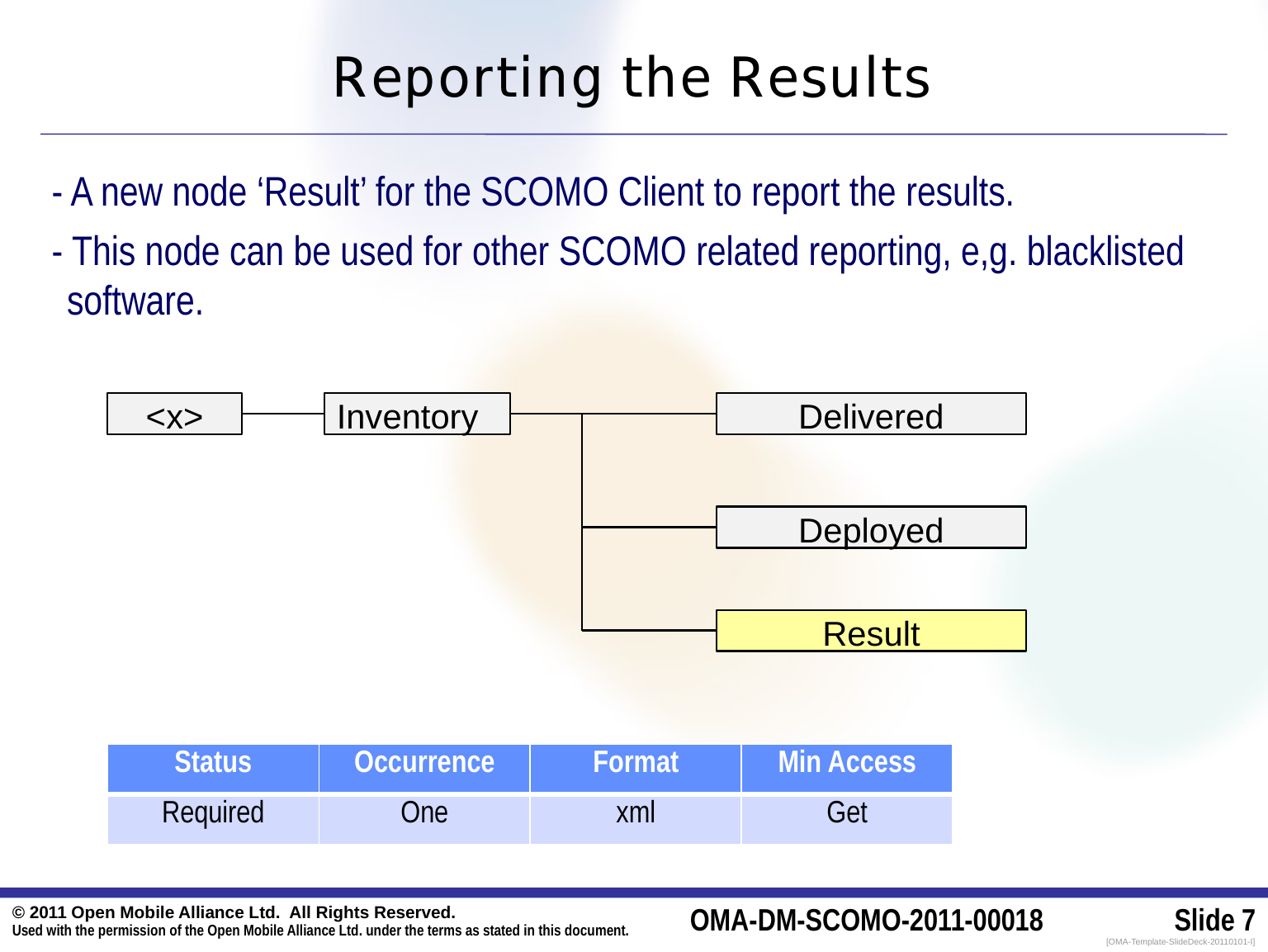

# Reporting the Results
- A new node ‘Result’ for the SCOMO Client to report the results.
- This node can be used for other SCOMO related reporting, e,g. blacklisted software.
<x>
Inventory
Delivered
Deployed
Result
| Status | Occurrence | Format | Min Access |
| --- | --- | --- | --- |
| Required | One | xml | Get |